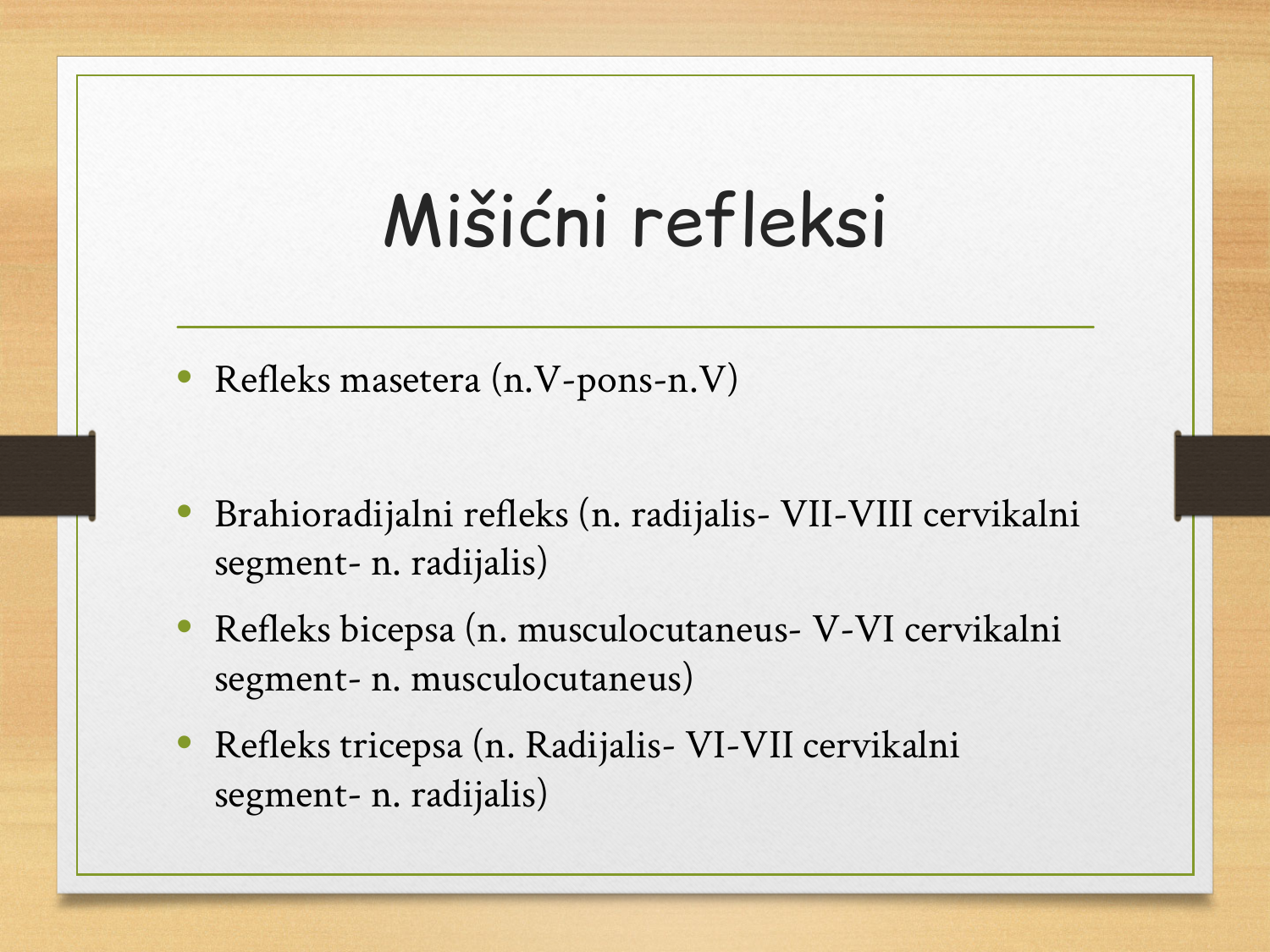

# Mišićni refleksi
Refleks masetera (n.V-pons-n.V)

Brahioradijalni refleks (n. radijalis- VII-VIII cervikalni segment- n. radijalis)
Refleks bicepsa (n. musculocutaneus- V-VI cervikalni segment- n. musculocutaneus)
Refleks tricepsa (n. Radijalis- VI-VII cervikalni segment- n. radijalis)